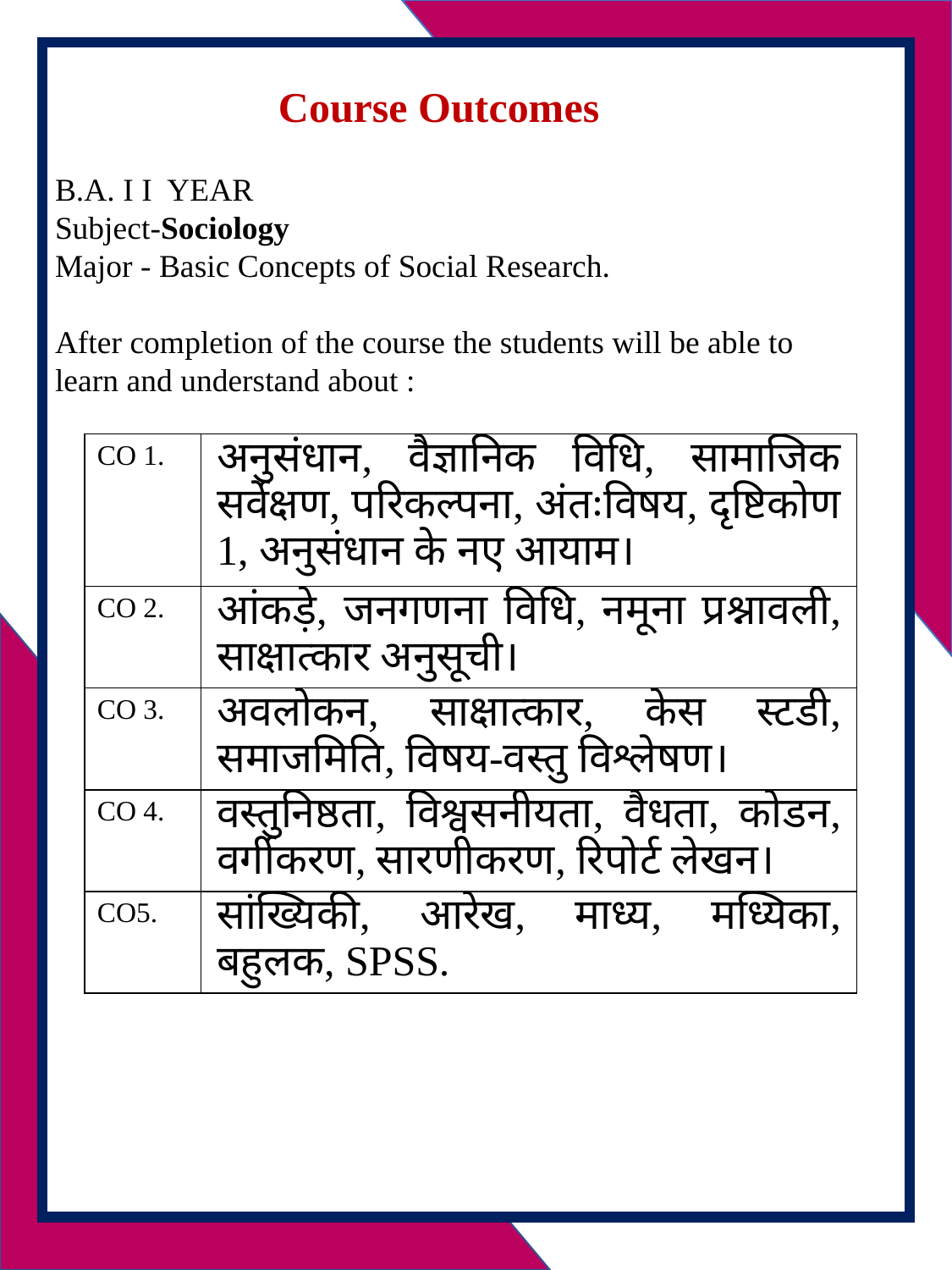

Course Outcomes

B.A. I I  YEAR
Subject-Sociology
Major - Basic Concepts of Social Research.

After completion of the course the students will be able to learn and understand about :

| CO 1. | अनुसंधान, वैज्ञानिक विधि, सामाजिक सर्वेक्षण, परिकल्पना, अंतःविषय, दृष्टिकोण 1, अनुसंधान के नए आयाम। |
| --- | --- |
| CO 2. | आंकड़े, जनगणना विधि, नमूना प्रश्नावली, साक्षात्कार अनुसूची। |
| CO 3. | अवलोकन, साक्षात्कार, केस स्टडी, समाजमिति, विषय-वस्तु विश्लेषण। |
| CO 4. | वस्तुनिष्ठता, विश्वसनीयता, वैधता, कोडन, वर्गीकरण, सारणीकरण, रिपोर्ट लेखन। |
| CO5. | सांख्यिकी, आरेख, माध्य, मध्यिका, बहुलक, SPSS. |